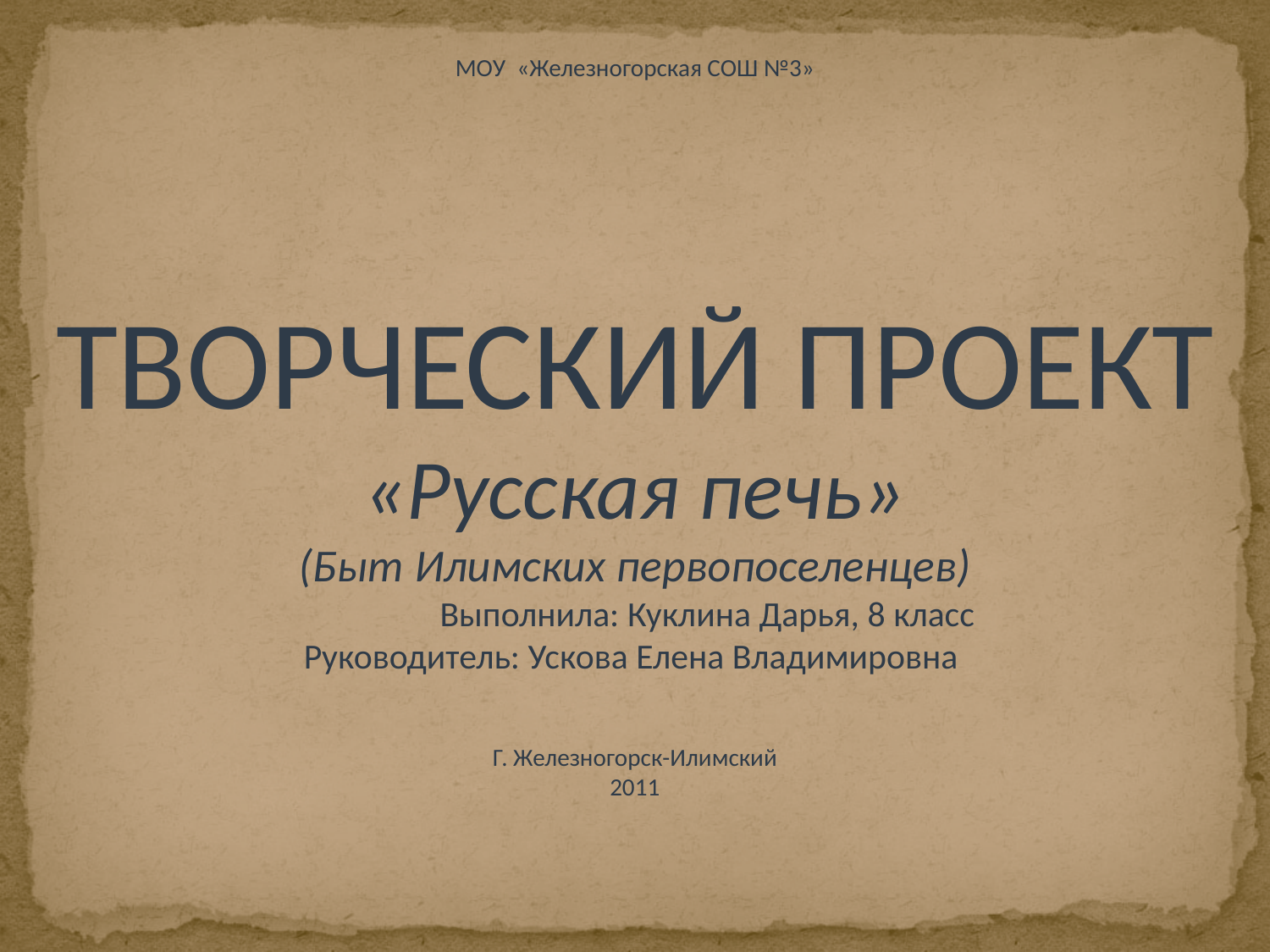

МОУ  «Железногорская СОШ №3»

ТВОРЧЕСКИЙ ПРОЕКТ
«Русская печь»
(Быт Илимских первопоселенцев)
                  Выполнила: Куклина Дарья, 8 класс
Руководитель: Ускова Елена Владимировна

Г. Железногорск-Илимский
2011